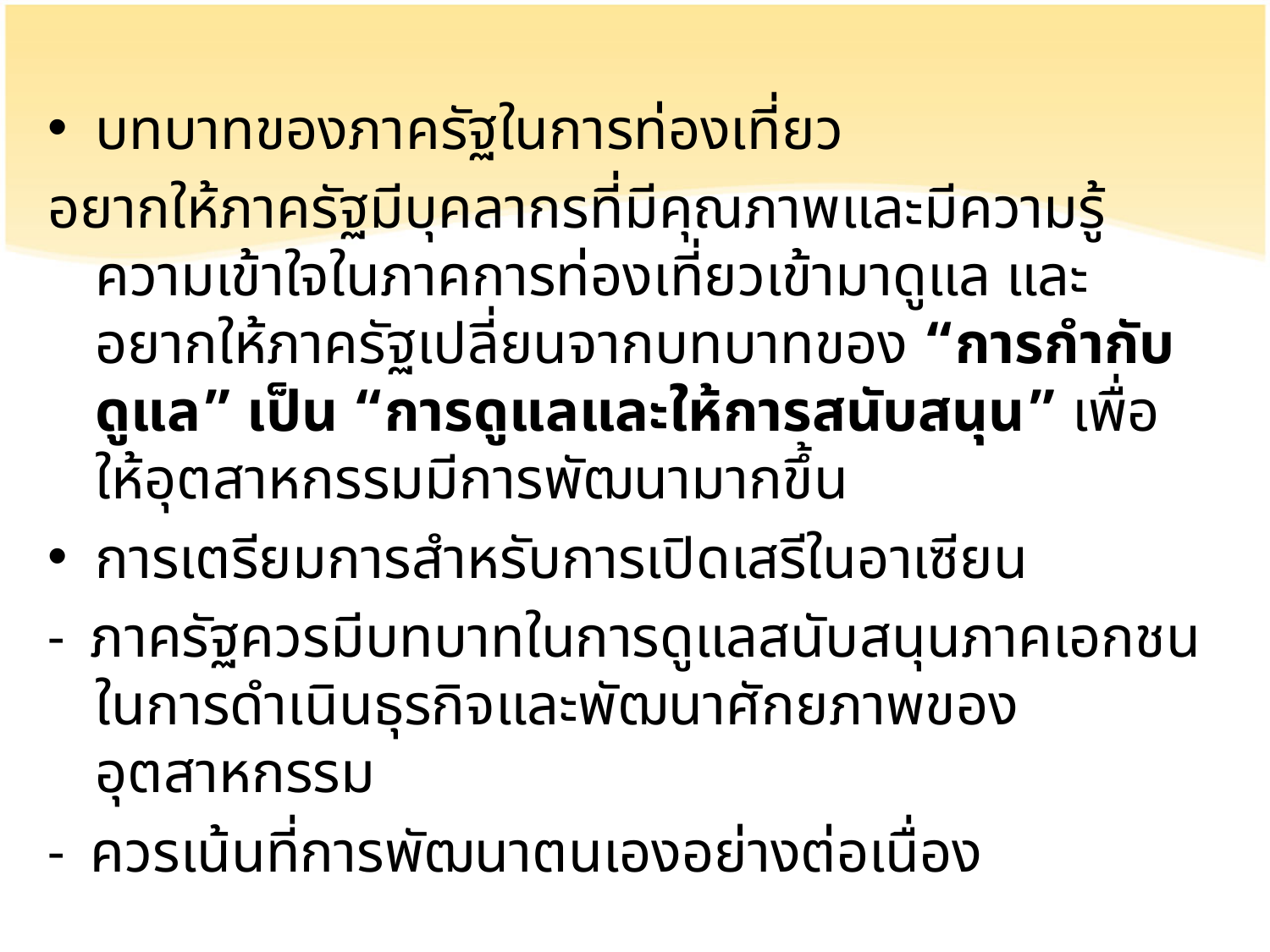

บทบาทของภาครัฐในการท่องเที่ยว
อยากให้ภาครัฐมีบุคลากรที่มีคุณภาพและมีความรู้ความเข้าใจในภาคการท่องเที่ยวเข้ามาดูแล และอยากให้ภาครัฐเปลี่ยนจากบทบาทของ “การกำกับดูแล” เป็น “การดูแลและให้การสนับสนุน” เพื่อให้อุตสาหกรรมมีการพัฒนามากขึ้น
การเตรียมการสำหรับการเปิดเสรีในอาเซียน
-  ภาครัฐควรมีบทบาทในการดูแลสนับสนุนภาคเอกชนในการดำเนินธุรกิจและพัฒนาศักยภาพของอุตสาหกรรม
-  ควรเน้นที่การพัฒนาตนเองอย่างต่อเนื่อง